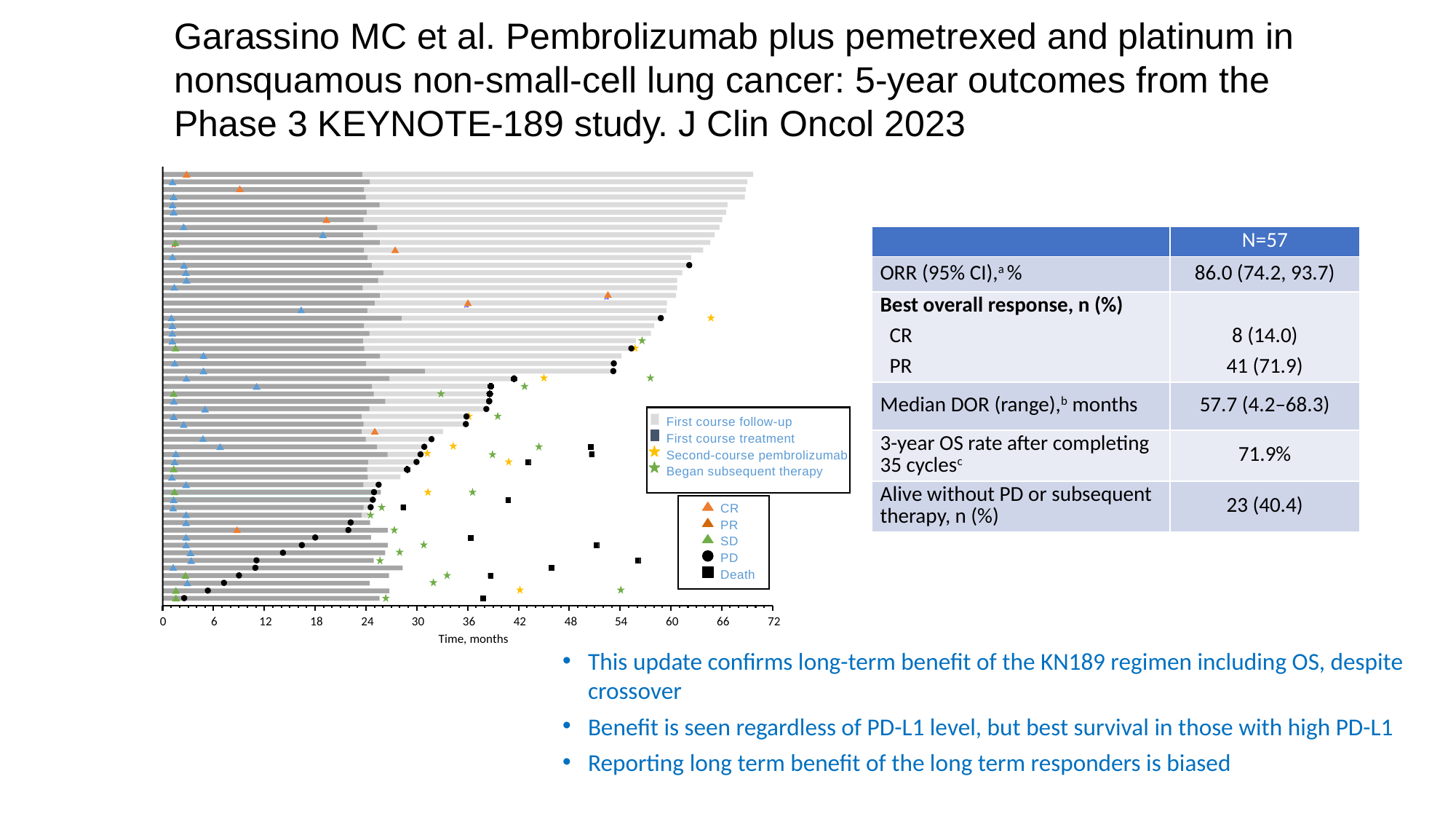

Garassino MC et al. Pembrolizumab plus pemetrexed and platinum in nonsquamous non-small-cell lung cancer: 5-year outcomes from the Phase 3 KEYNOTE-189 study. J Clin Oncol 2023

t

t

t

t

0
6
12
18
24
30
36
42
48
54
60
66
72
Time, months
|  | N=57 |
| --- | --- |
| ORR (95% CI),a % | 86.0 (74.2, 93.7) |
| Best overall response, n (%) CR PR | 8 (14.0) 41 (71.9) |
| Median DOR (range),b months | 57.7 (4.2–68.3) |
| 3-year OS rate after completing 35 cyclesc | 71.9% |
| Alive without PD or subsequent therapy, n (%) | 23 (40.4) |

First course follow-up
First course treatment
Second-course pembrolizumab
Began subsequent therapy

CR
PR
SD
PD
Death

This update confirms long-term benefit of the KN189 regimen including OS, despite crossover
Benefit is seen regardless of PD-L1 level, but best survival in those with high PD-L1
Reporting long term benefit of the long term responders is biased